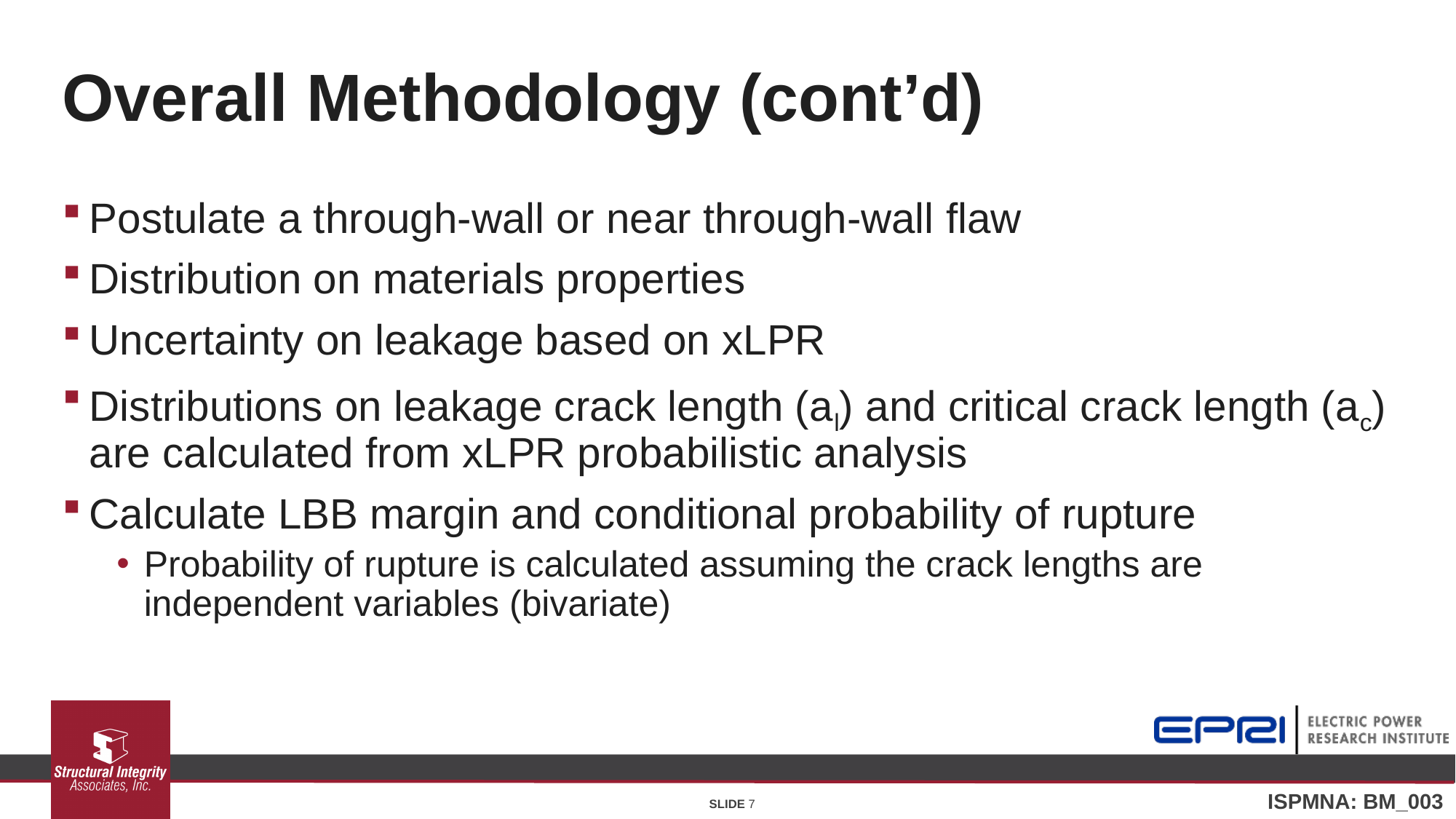

# Overall Methodology (cont’d)
Postulate a through-wall or near through-wall flaw
Distribution on materials properties
Uncertainty on leakage based on xLPR
Distributions on leakage crack length (al) and critical crack length (ac) are calculated from xLPR probabilistic analysis
Calculate LBB margin and conditional probability of rupture
Probability of rupture is calculated assuming the crack lengths are independent variables (bivariate)

SLIDE 7